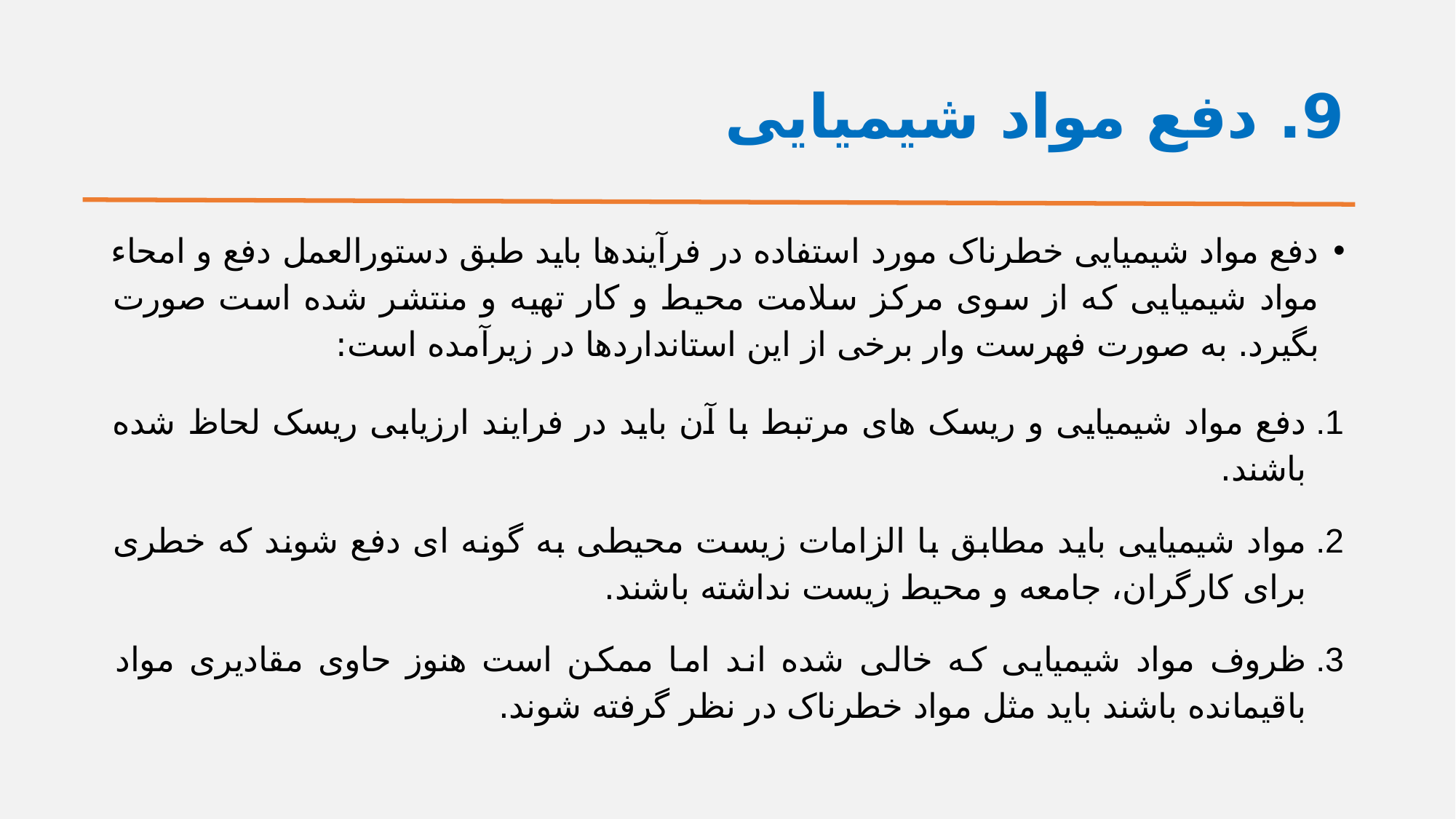

# 9. دفع مواد شیمیایی
دفع مواد شیمیایی خطرناک مورد استفاده در فرآیندها باید طبق دستورالعمل دفع و امحاء مواد شیمیایی که از سوی مرکز سلامت محیط و کار تهیه و منتشر شده است صورت بگیرد. به صورت فهرست وار برخی از این استانداردها در زیرآمده است:
دفع مواد شیمیایی و ریسک های مرتبط با آن باید در فرایند ارزیابی ریسک لحاظ شده باشند.
مواد شیمیایی باید مطابق با الزامات زیست محیطی به گونه ای دفع شوند که خطری برای کارگران، جامعه و محیط زیست نداشته باشند.
ظروف مواد شیمیایی که خالی شده اند اما ممکن است هنوز حاوی مقادیری مواد باقیمانده باشند باید مثل مواد خطرناک در نظر گرفته شوند.